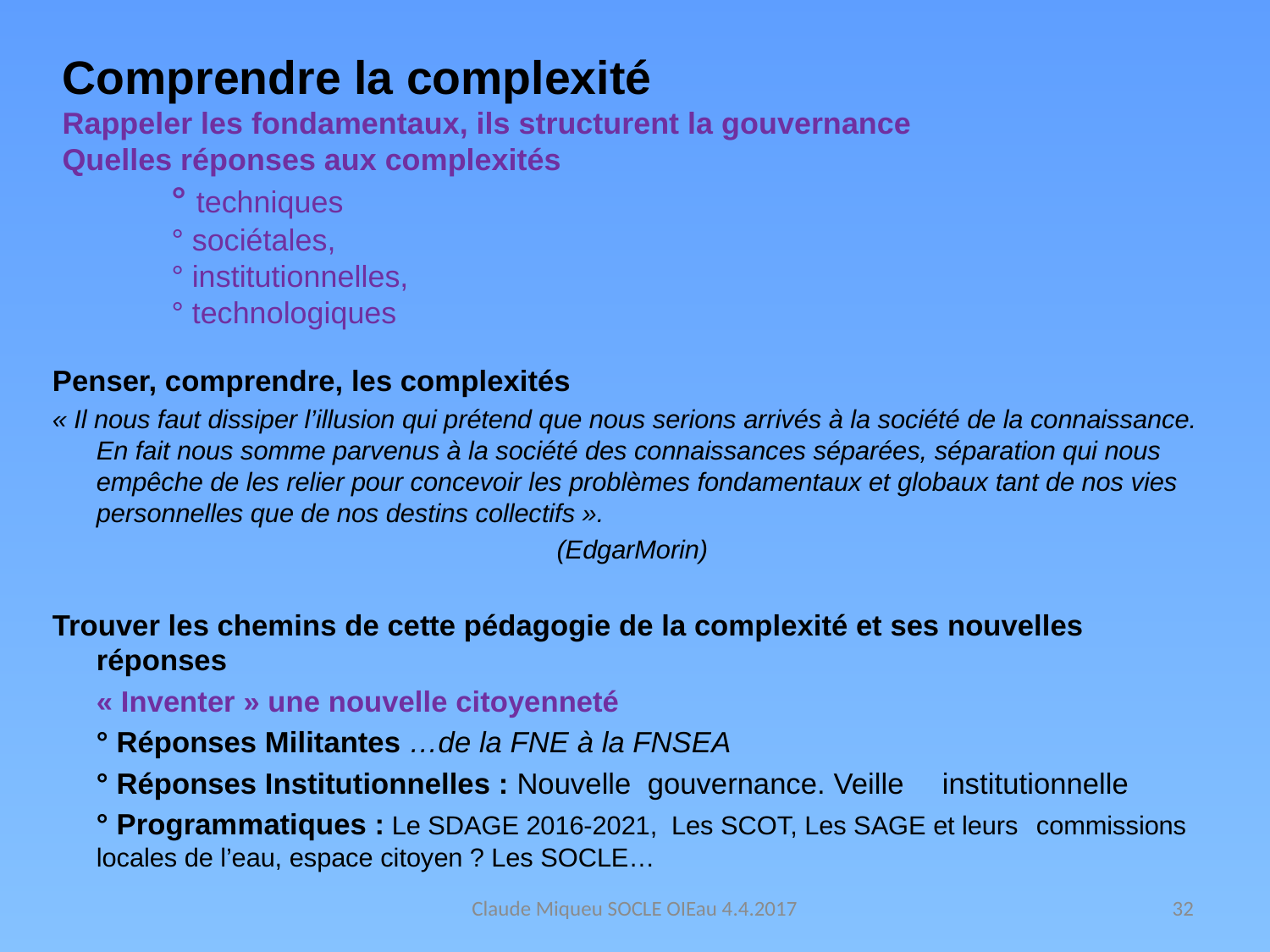

# Comprendre la complexité Rappeler les fondamentaux, ils structurent la gouvernance Quelles réponses aux complexités ° techniques ° sociétales, ° institutionnelles, ° technologiques
Penser, comprendre, les complexités
« Il nous faut dissiper l’illusion qui prétend que nous serions arrivés à la société de la connaissance. En fait nous somme parvenus à la société des connaissances séparées, séparation qui nous empêche de les relier pour concevoir les problèmes fondamentaux et globaux tant de nos vies personnelles que de nos destins collectifs ».
(EdgarMorin)

Trouver les chemins de cette pédagogie de la complexité et ses nouvelles réponses
	« Inventer » une nouvelle citoyenneté
		° Réponses Militantes …de la FNE à la FNSEA
		° Réponses Institutionnelles : Nouvelle  gouvernance. Veille 	institutionnelle
		° Programmatiques : Le SDAGE 2016-2021,  Les SCOT, Les SAGE et leurs 	commissions locales de l’eau, espace citoyen ? Les SOCLE…

Claude Miqueu SOCLE OIEau 4.4.2017
32